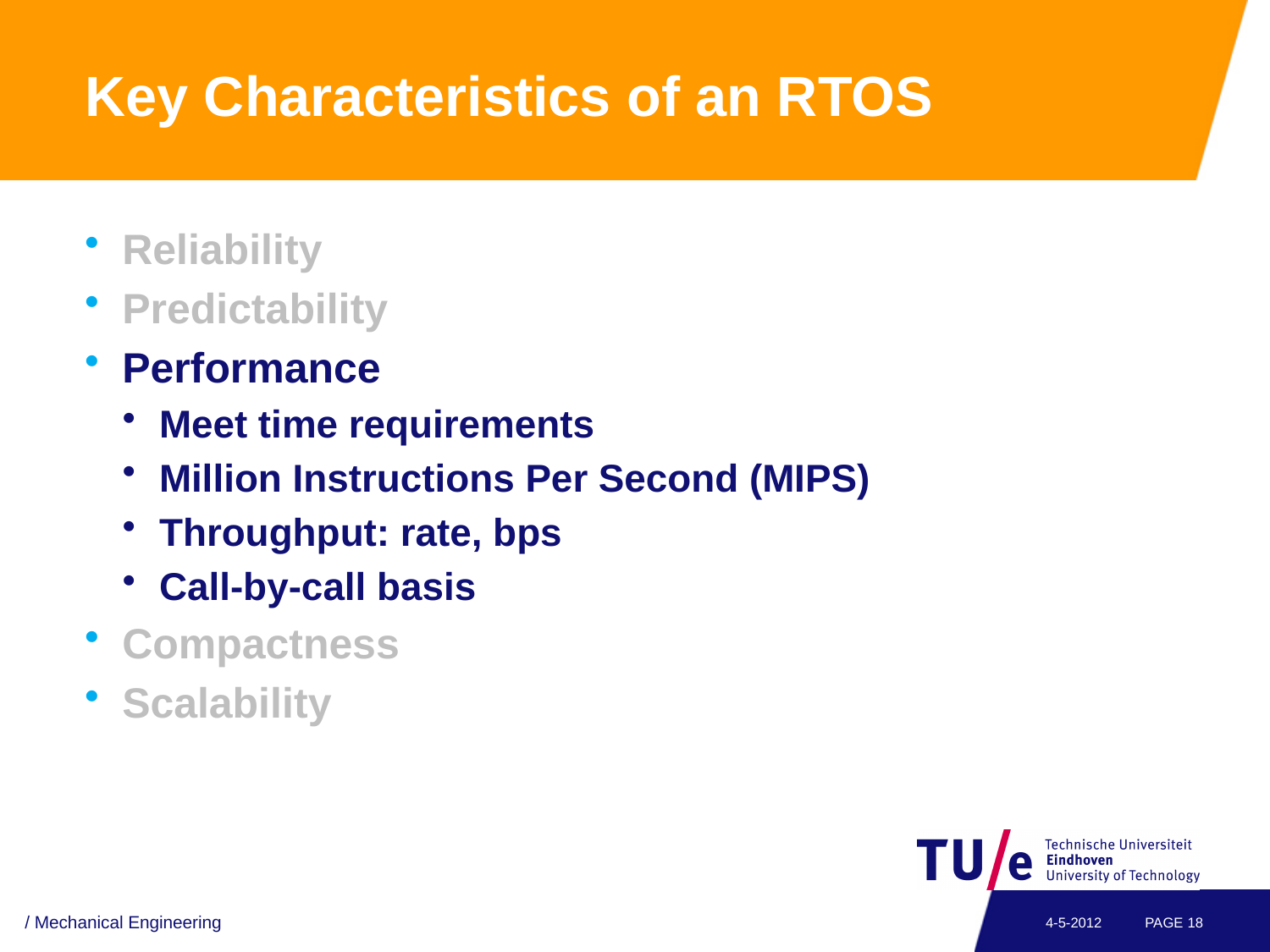

# Key Characteristics of an RTOS
Reliability
Predictability
Performance
Meet time requirements
Million Instructions Per Second (MIPS)
Throughput: rate, bps
Call-by-call basis
Compactness
Scalability
/ Mechanical Engineering
4-5-2012
PAGE 18